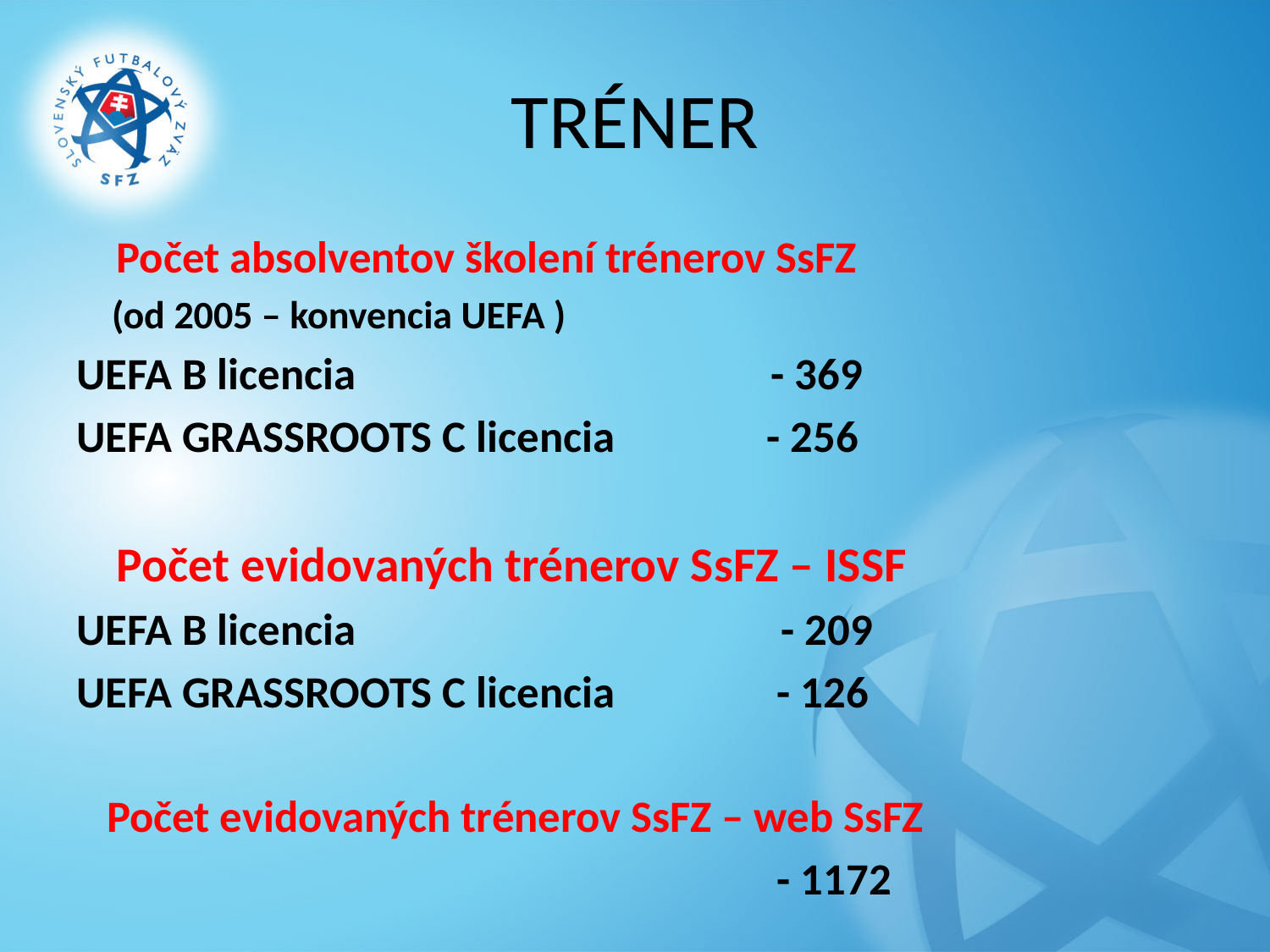

# TRÉNER
    Počet absolventov školení trénerov SsFZ
    (od 2005 – konvencia UEFA )
UEFA B licencia                                         - 369
UEFA GRASSROOTS C licencia               - 256

    Počet evidovaných trénerov SsFZ – ISSF
UEFA B licencia                                          - 209
UEFA GRASSROOTS C licencia                - 126

   Počet evidovaných trénerov SsFZ – web SsFZ
                                                                     - 1172